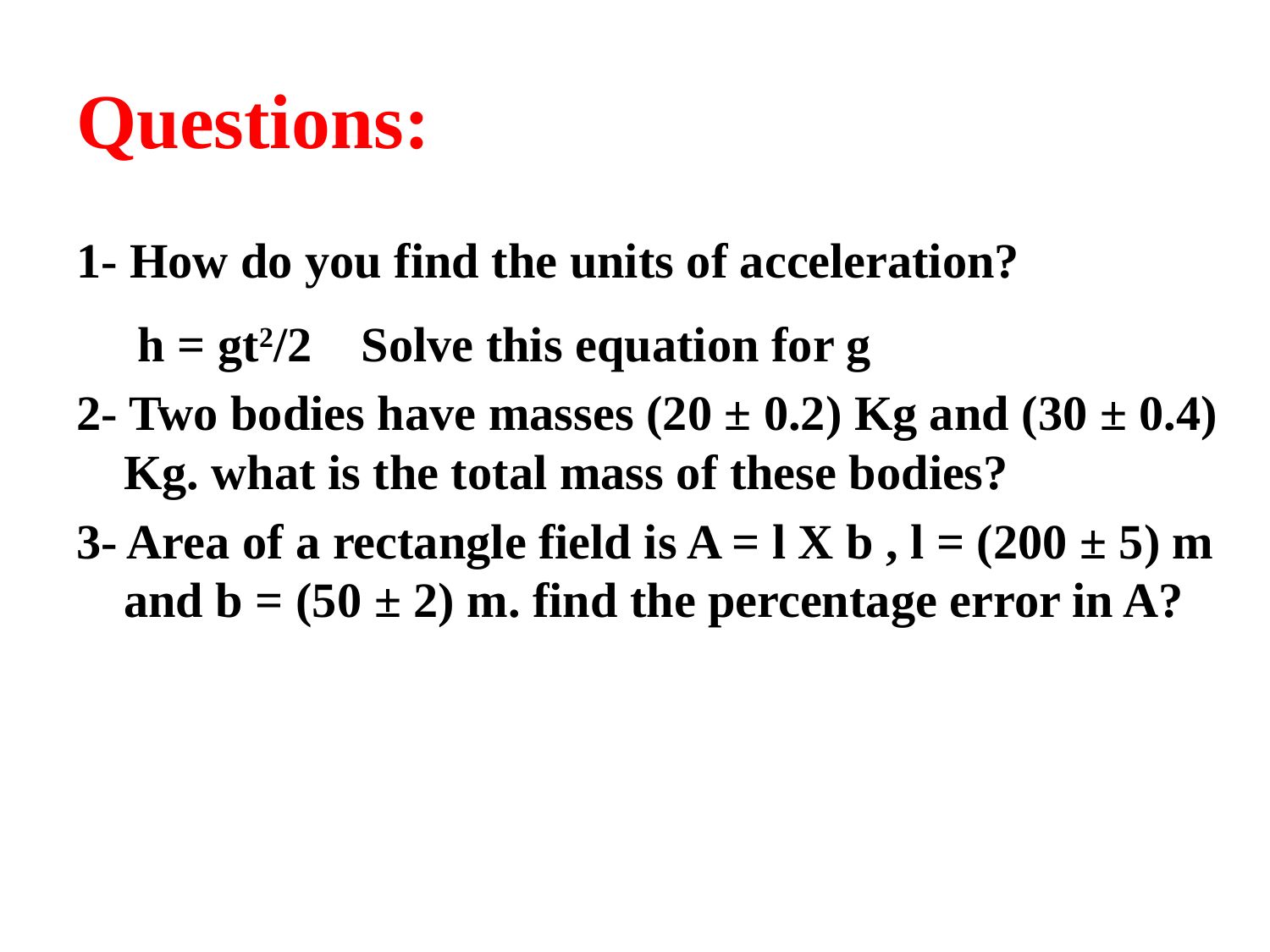

# Questions:
1- How do you find the units of acceleration?
     h = gt2/2    Solve this equation for g
2- Two bodies have masses (20 ± 0.2) Kg and (30 ± 0.4) Kg. what is the total mass of these bodies?
3- Area of a rectangle field is A = l X b , l = (200 ± 5) m and b = (50 ± 2) m. find the percentage error in A?